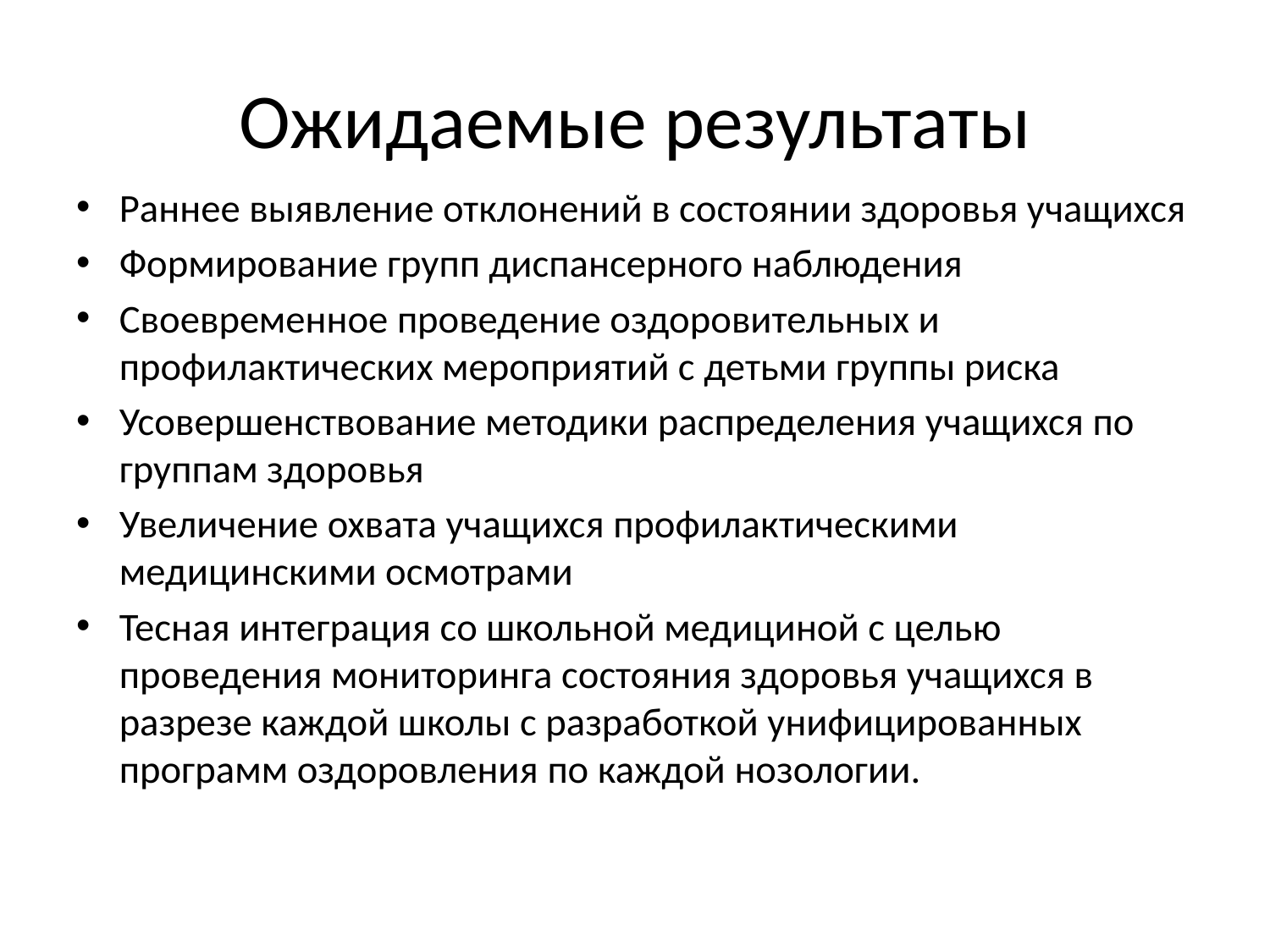

# Ожидаемые результаты
Раннее выявление отклонений в состоянии здоровья учащихся
Формирование групп диспансерного наблюдения
Своевременное проведение оздоровительных и профилактических мероприятий с детьми группы риска
Усовершенствование методики распределения учащихся по группам здоровья
Увеличение охвата учащихся профилактическими медицинскими осмотрами
Тесная интеграция со школьной медициной с целью проведения мониторинга состояния здоровья учащихся в разрезе каждой школы с разработкой унифицированных программ оздоровления по каждой нозологии.